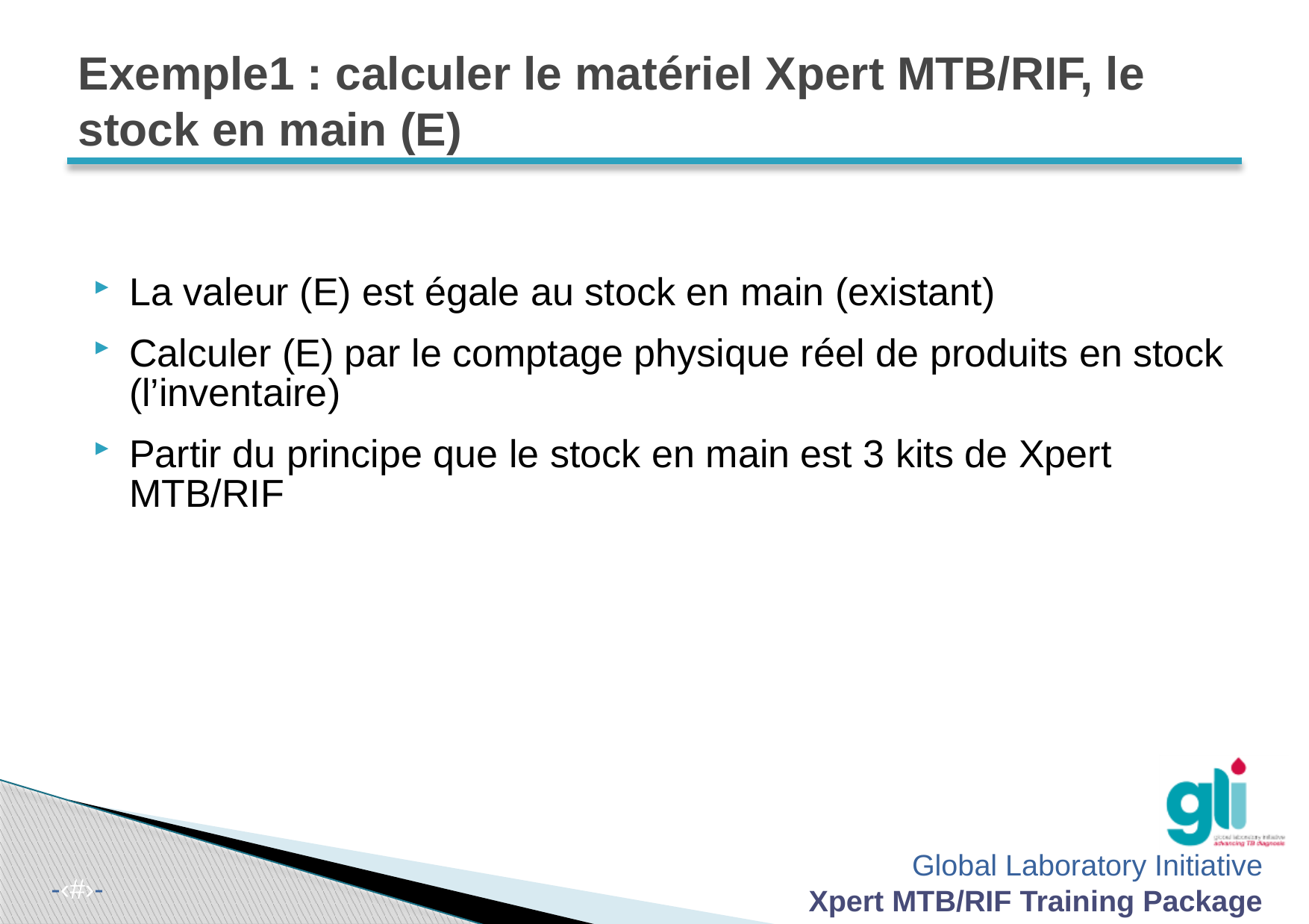

# Exemple1 : calculer le matériel Xpert MTB/RIF, le stock en main (E)

La valeur (E) est égale au stock en main (existant)
Calculer (E) par le comptage physique réel de produits en stock (l’inventaire)
Partir du principe que le stock en main est 3 kits de Xpert MTB/RIF